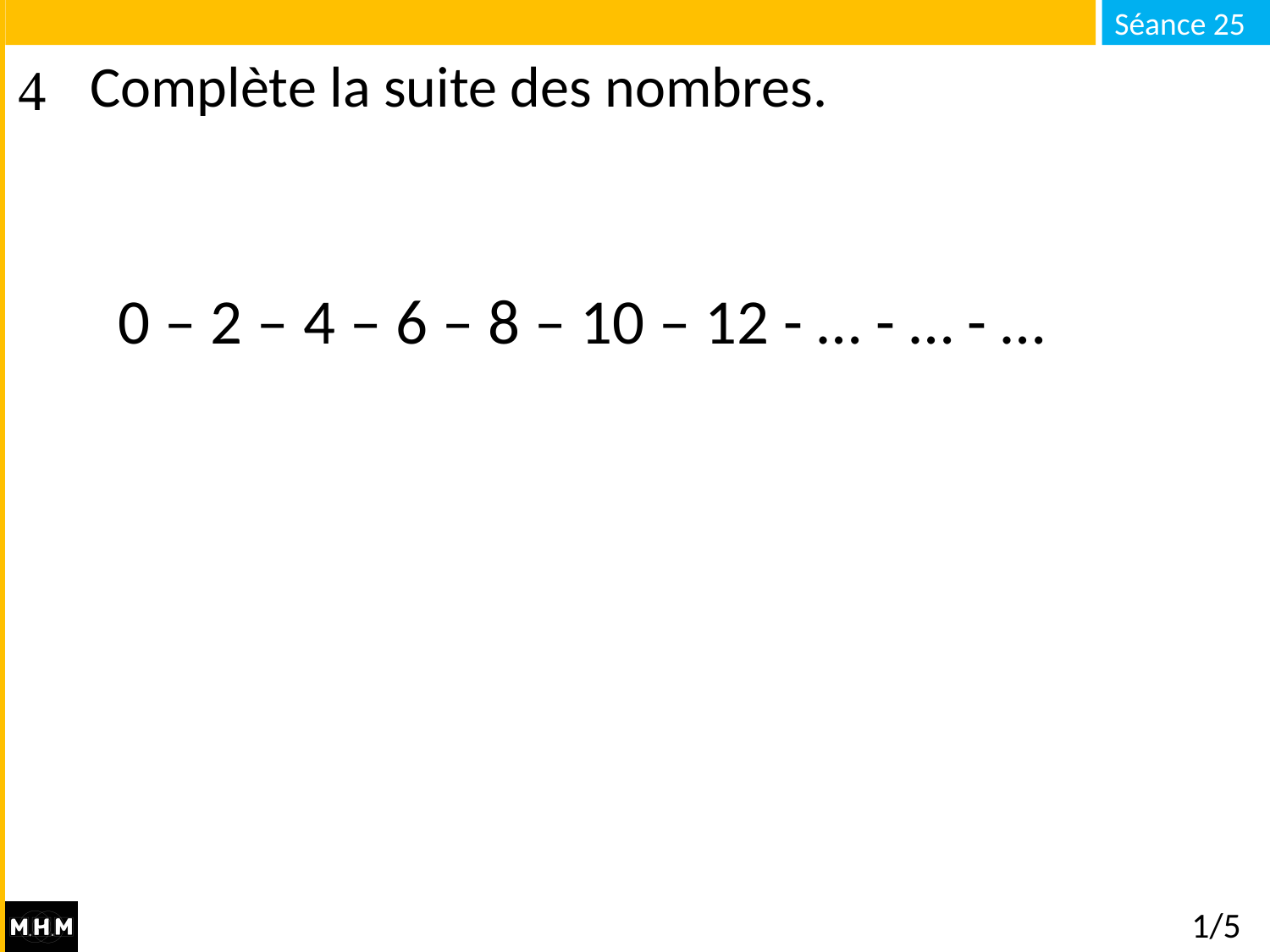

# Complète la suite des nombres.
0 – 2 – 4 – 6 – 8 – 10 – 12 - … - … - …
1/5